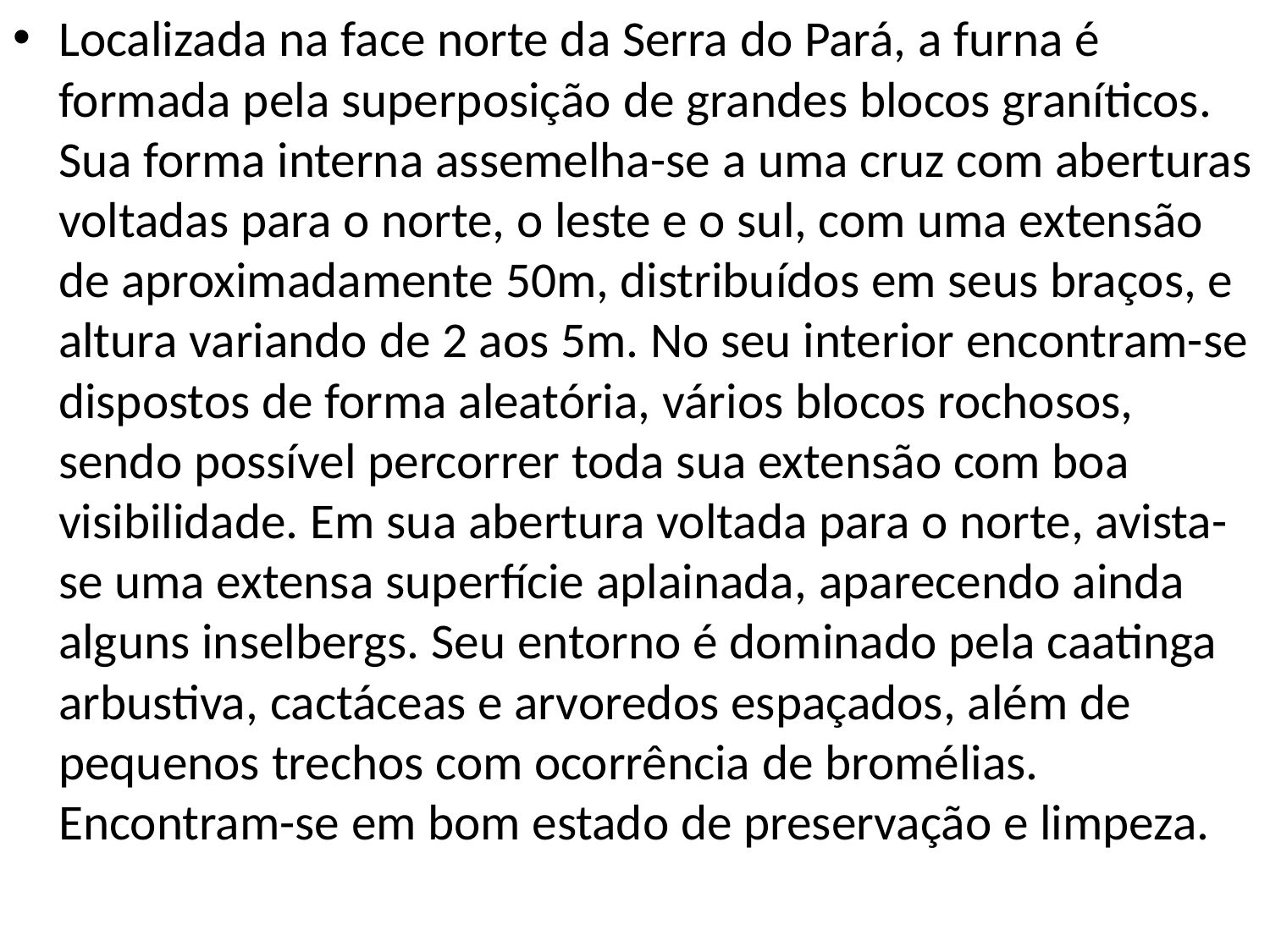

Localizada na face norte da Serra do Pará, a furna é formada pela superposição de grandes blocos graníticos. Sua forma interna assemelha-se a uma cruz com aberturas voltadas para o norte, o leste e o sul, com uma extensão de aproximadamente 50m, distribuídos em seus braços, e altura variando de 2 aos 5m. No seu interior encontram-se dispostos de forma aleatória, vários blocos rochosos, sendo possível percorrer toda sua extensão com boa visibilidade. Em sua abertura voltada para o norte, avista-se uma extensa superfície aplainada, aparecendo ainda alguns inselbergs. Seu entorno é dominado pela caatinga arbustiva, cactáceas e arvoredos espaçados, além de pequenos trechos com ocorrência de bromélias. Encontram-se em bom estado de preservação e limpeza.